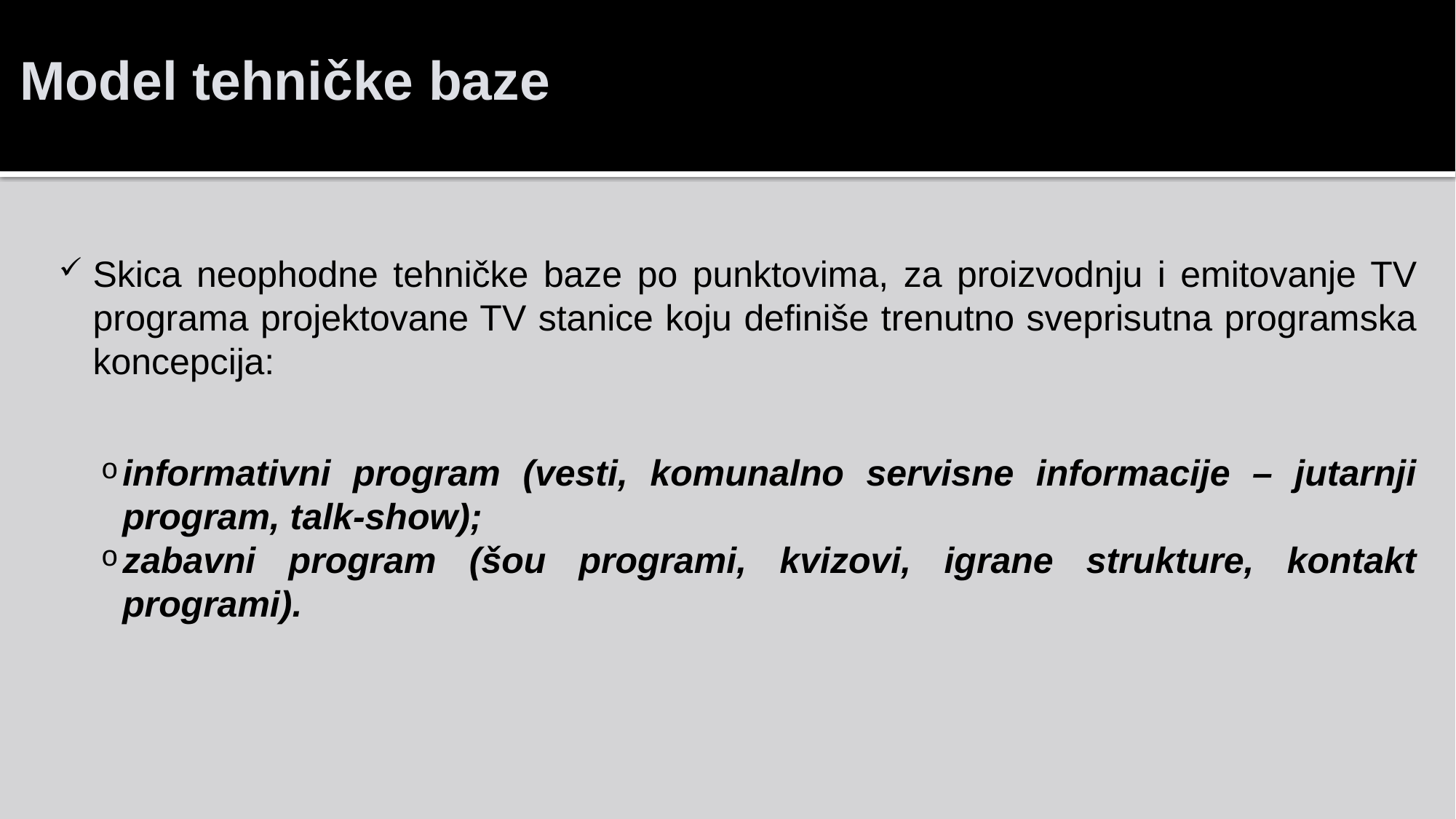

Model tehničke baze

Skica neophodne tehničke baze po punktovima, za proizvodnju i emitovanje TV programa projektovane TV stanice koju definiše trenutno sveprisutna programska koncepcija:

informativni program (vesti, komunalno servisne informacije – jutarnji program, talk-show);
zabavni program (šou programi, kvizovi, igrane strukture, kontakt programi).